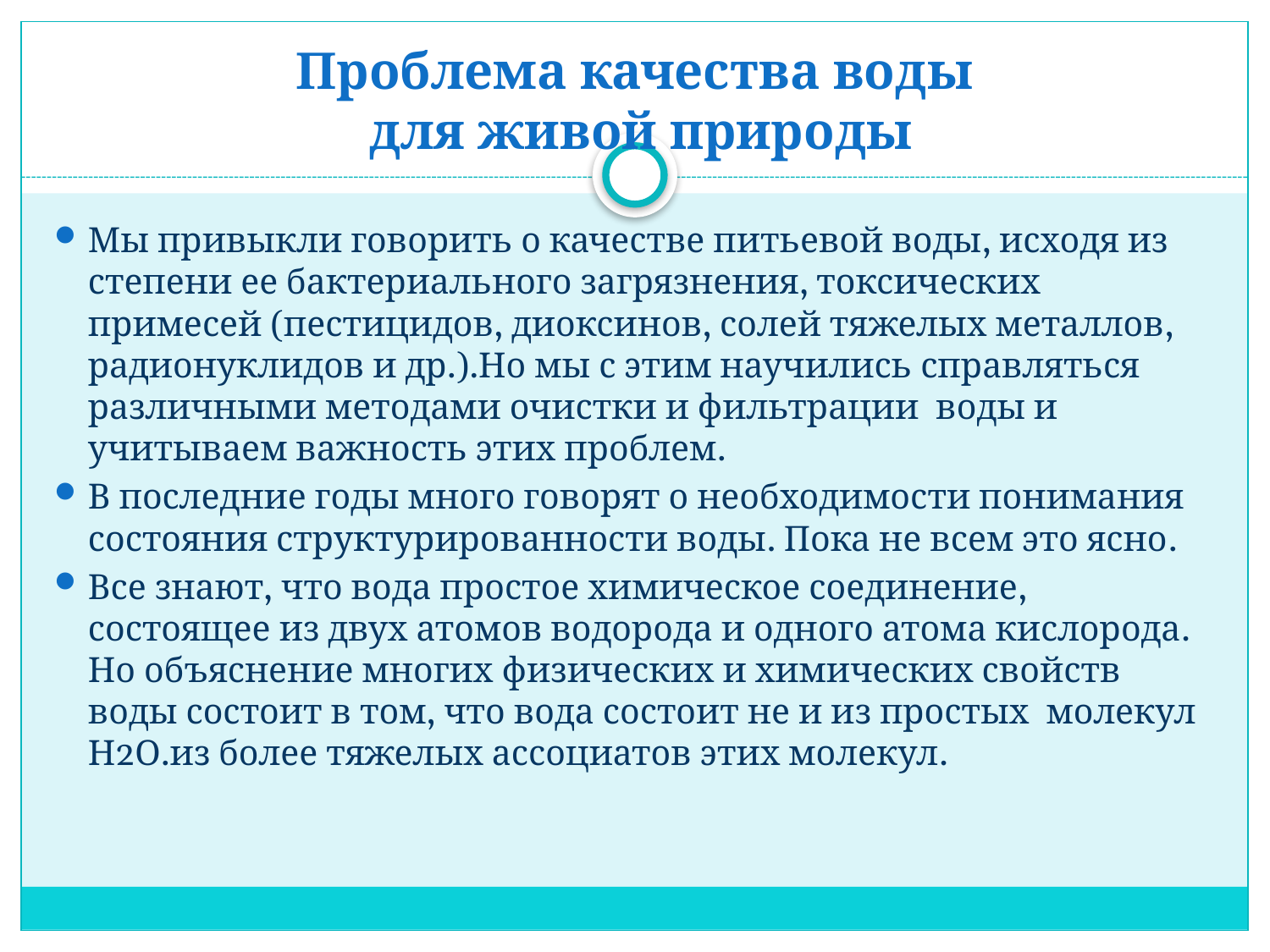

# Проблема качества воды для живой природы
Мы привыкли говорить о качестве питьевой воды, исходя из степени ее бактериального загрязнения, токсических примесей (пестицидов, диоксинов, солей тяжелых металлов, радионуклидов и др.).Но мы с этим научились справляться различными методами очистки и фильтрации  воды и учитываем важность этих проблем.
В последние годы много говорят о необходимости понимания состояния структурированности воды. Пока не всем это ясно.
Все знают, что вода простое химическое соединение, состоящее из двух атомов водорода и одного атома кислорода. Но объяснение многих физических и химических свойств воды состоит в том, что вода состоит не и из простых  молекул Н2О.из более тяжелых ассоциатов этих молекул.